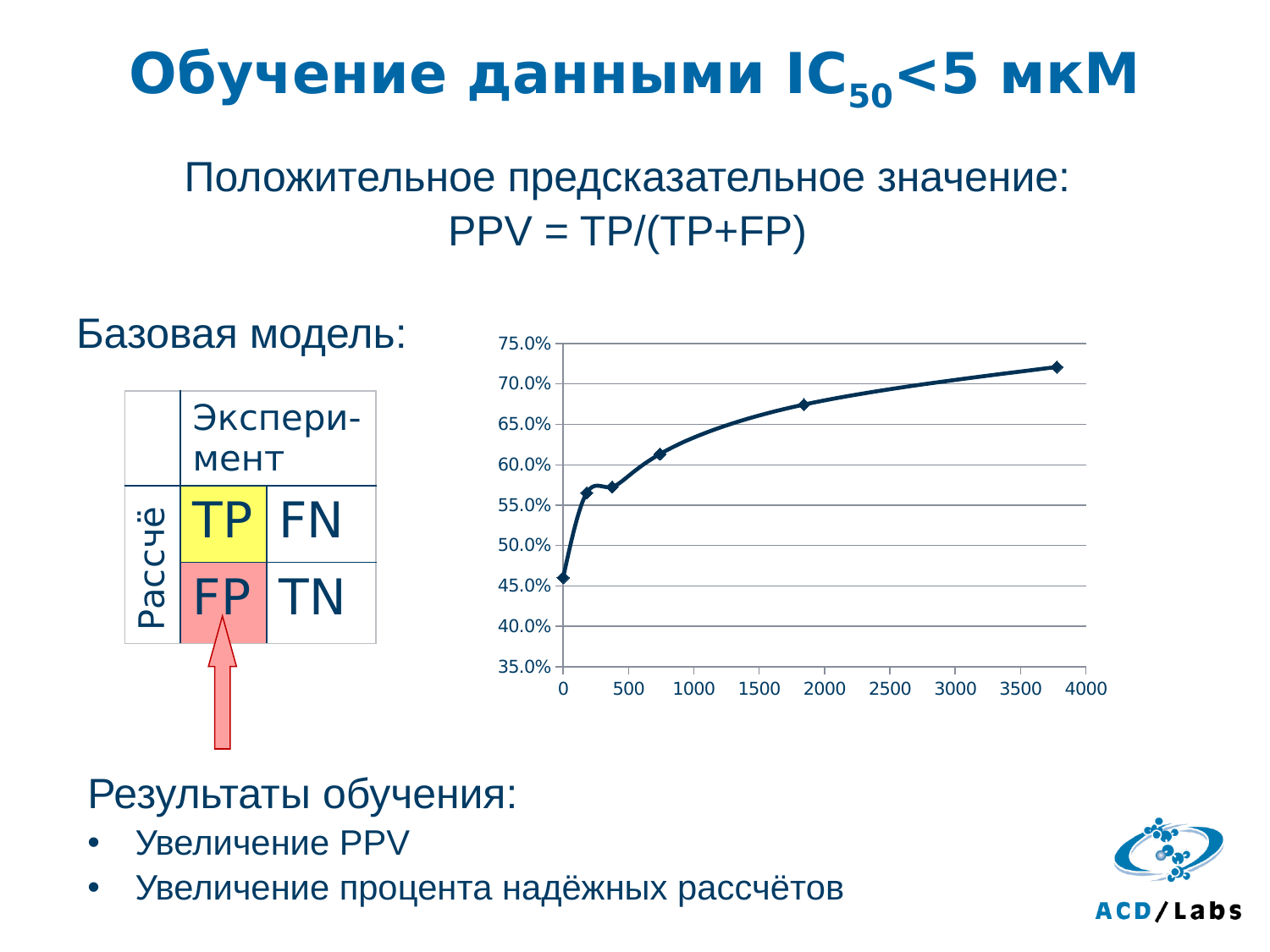

# Обучение данными IC50<5 мкM
Положительное предсказательное значение:
PPV = TP/(TP+FP)
Базовая модель:

### Chart

| Category |  |
|---|---|
|  | Экспери-мент |  |
| --- | --- | --- |
| Рассчёт | TP | FN |
|  | FP | TN |

Результаты обучения:
Увеличение PPV
Увеличение процента надёжных рассчётов